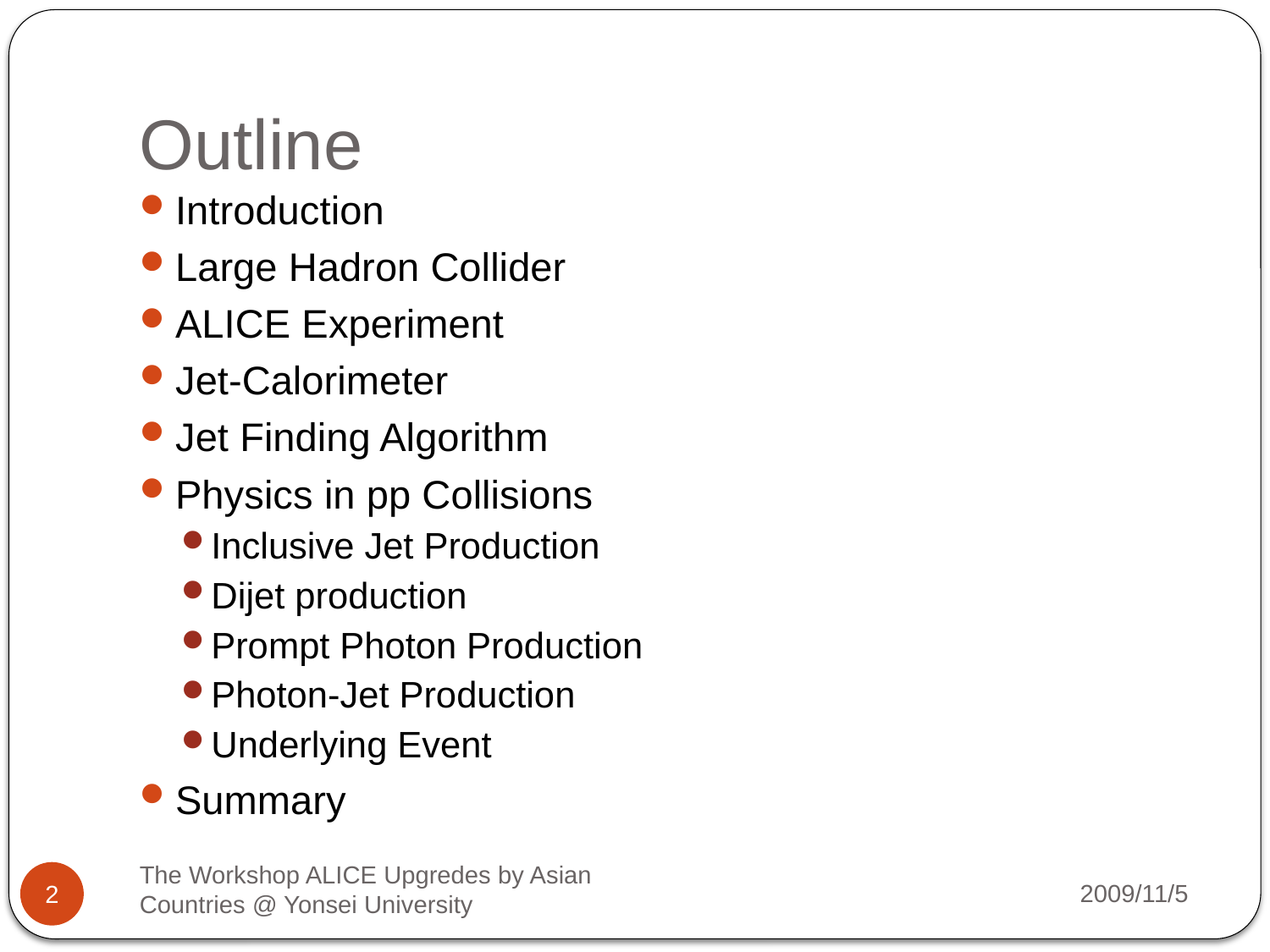

# Outline
Introduction
Large Hadron Collider
ALICE Experiment
Jet-Calorimeter
Jet Finding Algorithm
Physics in pp Collisions
Inclusive Jet Production
Dijet production
Prompt Photon Production
Photon-Jet Production
Underlying Event
Summary
The Workshop ALICE Upgredes by Asian Countries @ Yonsei University
2009/11/5
2